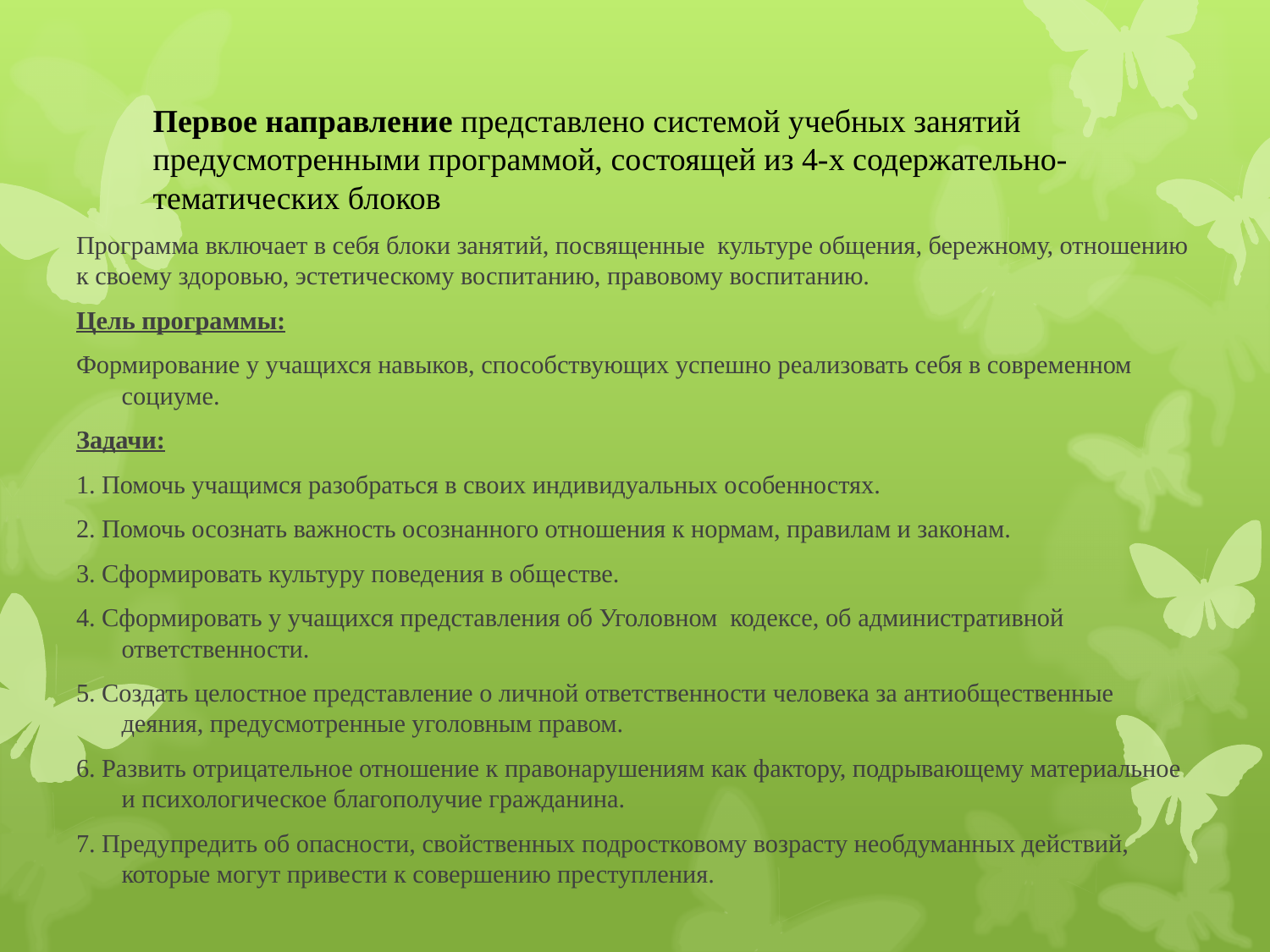

# Первое направление представлено системой учебных занятий предусмотренными программой, состоящей из 4-х содержательно-тематических блоков
Программа включает в себя блоки занятий, посвященные  культуре общения, бережному, отношению к своему здоровью, эстетическому воспитанию, правовому воспитанию.
Цель программы:
Формирование у учащихся навыков, способствующих успешно реализовать себя в современном социуме.
Задачи:
1. Помочь учащимся разобраться в своих индивидуальных особенностях.
2. Помочь осознать важность осознанного отношения к нормам, правилам и законам.
3. Сформировать культуру поведения в обществе.
4. Сформировать у учащихся представления об Уголовном  кодексе, об административной ответственности.
5. Создать целостное представление о личной ответственности человека за антиобщественные деяния, предусмотренные уголовным правом.
6. Развить отрицательное отношение к правонарушениям как фактору, подрывающему материальное и психологическое благополучие гражданина.
7. Предупредить об опасности, свойственных подростковому возрасту необдуманных действий, которые могут привести к совершению преступления.